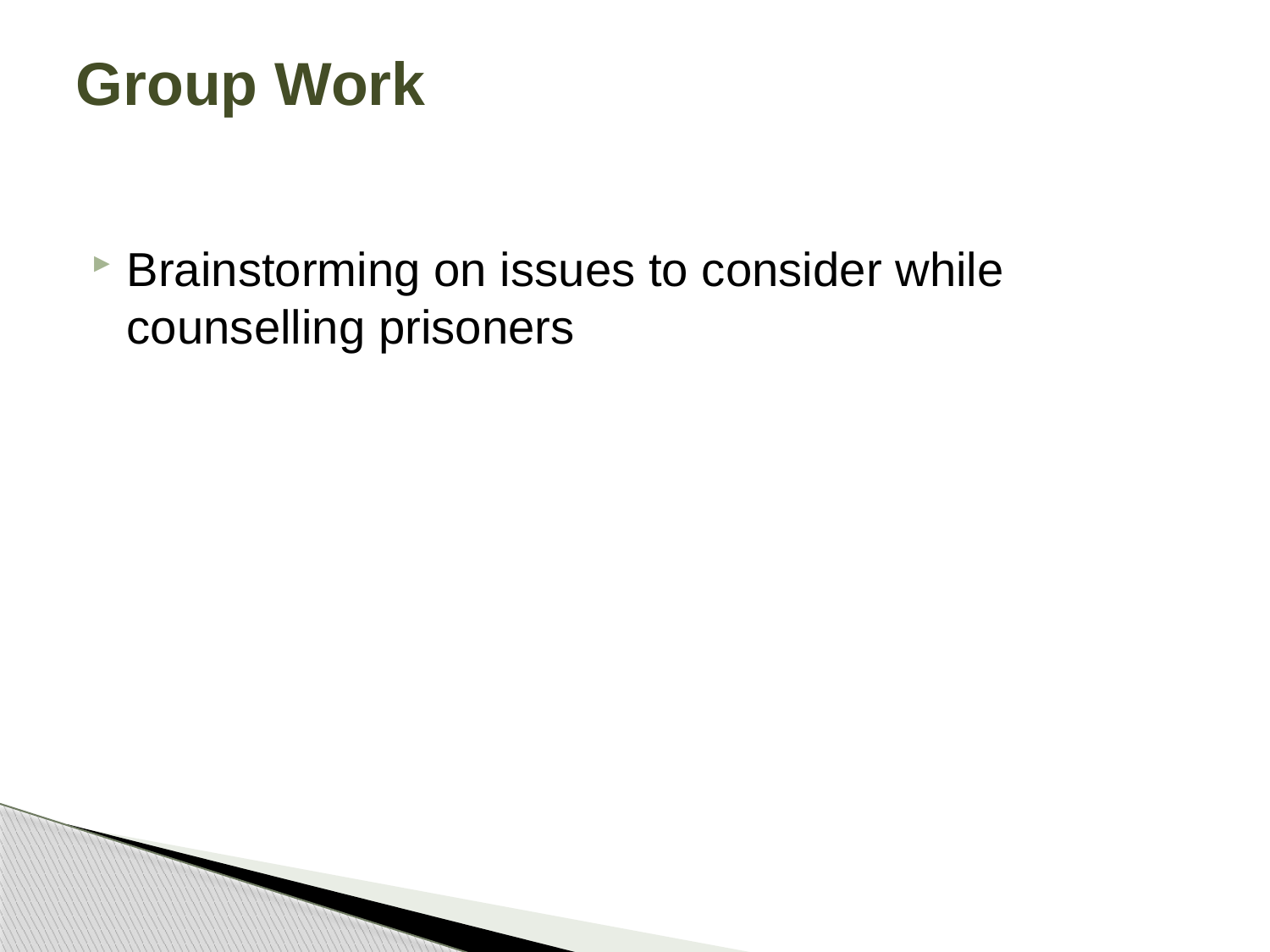

# Group Work
Brainstorming on issues to consider while counselling prisoners